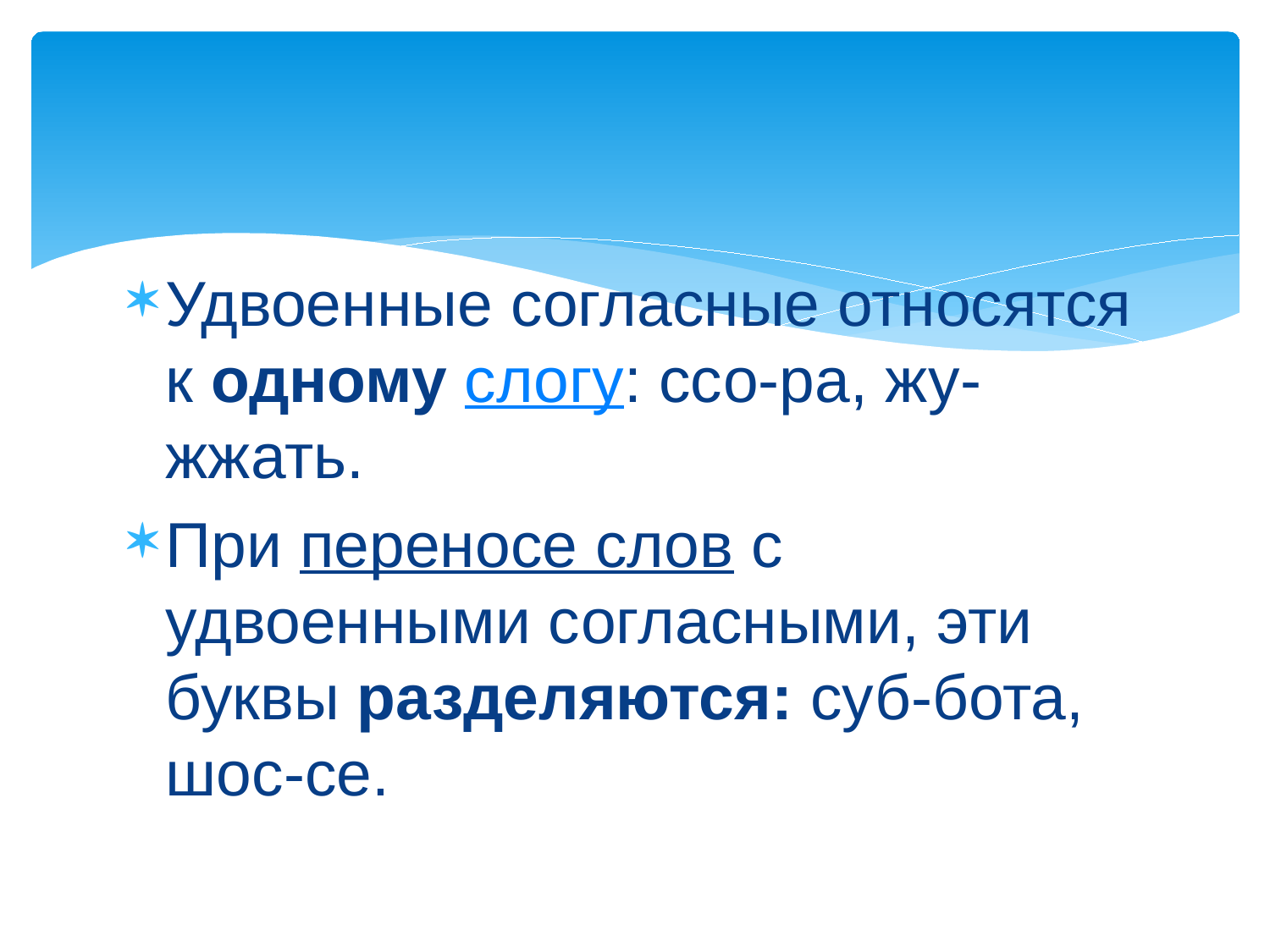

#
Удвоенные согласные относятся к одному слогу: ссо-ра, жу-жжать.
При переносе слов с удвоенными согласными, эти буквы разделяются: суб-бота, шос-се.